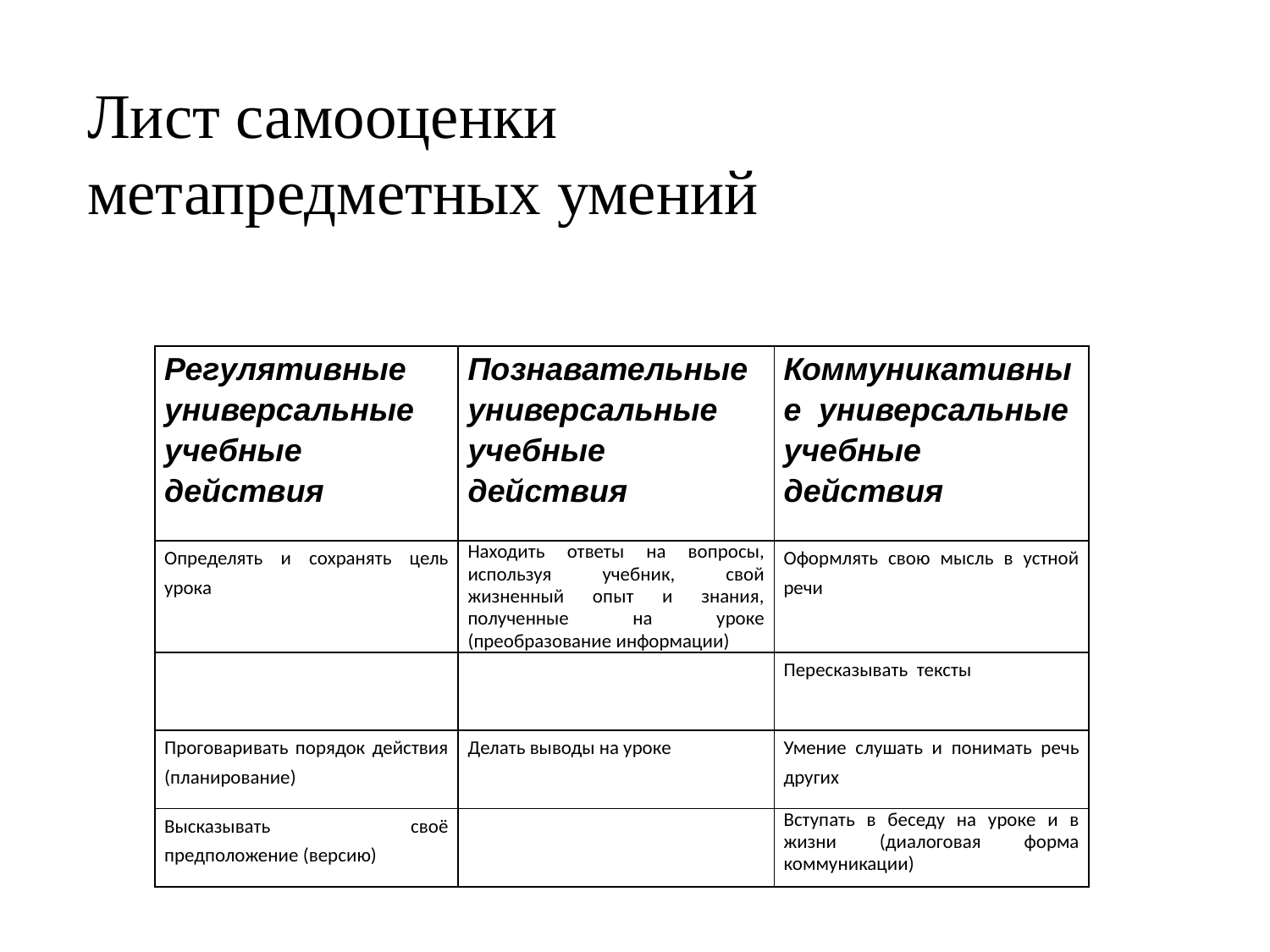

Лист самооценки  метапредметных умений

| Регулятивные универсальные учебные действия | Познавательные универсальные учебные действия | Коммуникативные универсальные учебные действия |
| --- | --- | --- |
| Определять и сохранять цель урока | Находить ответы на вопросы, используя учебник, свой жизненный опыт и знания, полученные на уроке (преобразование информации) | Оформлять свою мысль в устной речи |
|  |  | Пересказывать тексты |
| Проговаривать порядок действия (планирование) | Делать выводы на уроке | Умение слушать и понимать речь других |
| Высказывать своё предположение (версию) |  | Вступать в беседу на уроке и в жизни (диалоговая форма коммуникации) |